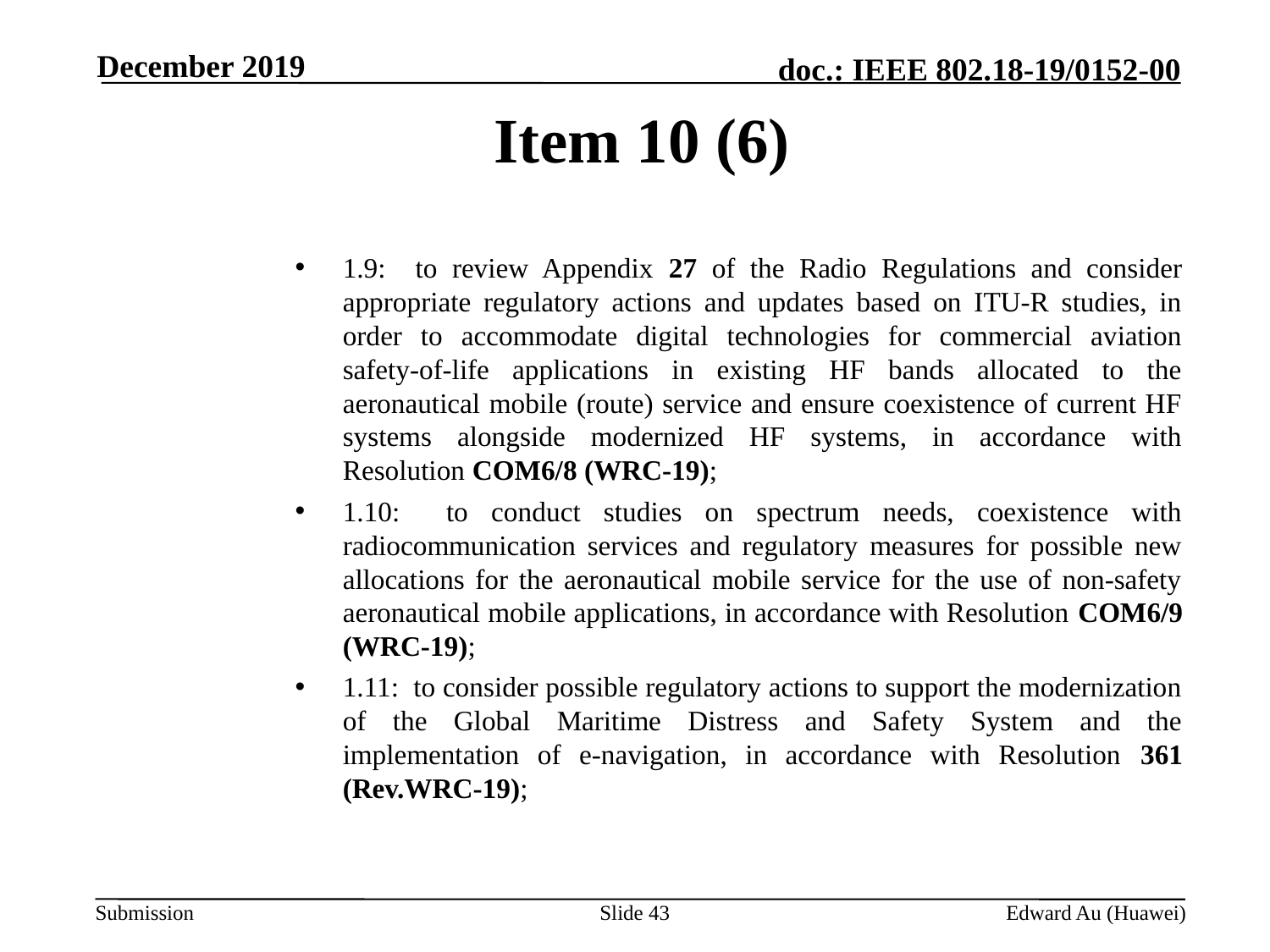

December 2019
# Item 10 (6)
1.9:  to review Appendix 27 of the Radio Regulations and consider appropriate regulatory actions and updates based on ITU-R studies, in order to accommodate digital technologies for commercial aviation safety-of-life applications in existing HF bands allocated to the aeronautical mobile (route) service and ensure coexistence of current HF systems alongside modernized HF systems, in accordance with Resolution COM6/8 (WRC-19);
1.10:  to conduct studies on spectrum needs, coexistence with radiocommunication services and regulatory measures for possible new allocations for the aeronautical mobile service for the use of non-safety aeronautical mobile applications, in accordance with Resolution COM6/9 (WRC-19);
1.11:  to consider possible regulatory actions to support the modernization of the Global Maritime Distress and Safety System and the implementation of e-navigation, in accordance with Resolution 361 (Rev.WRC-19);
Slide 43
Edward Au (Huawei)